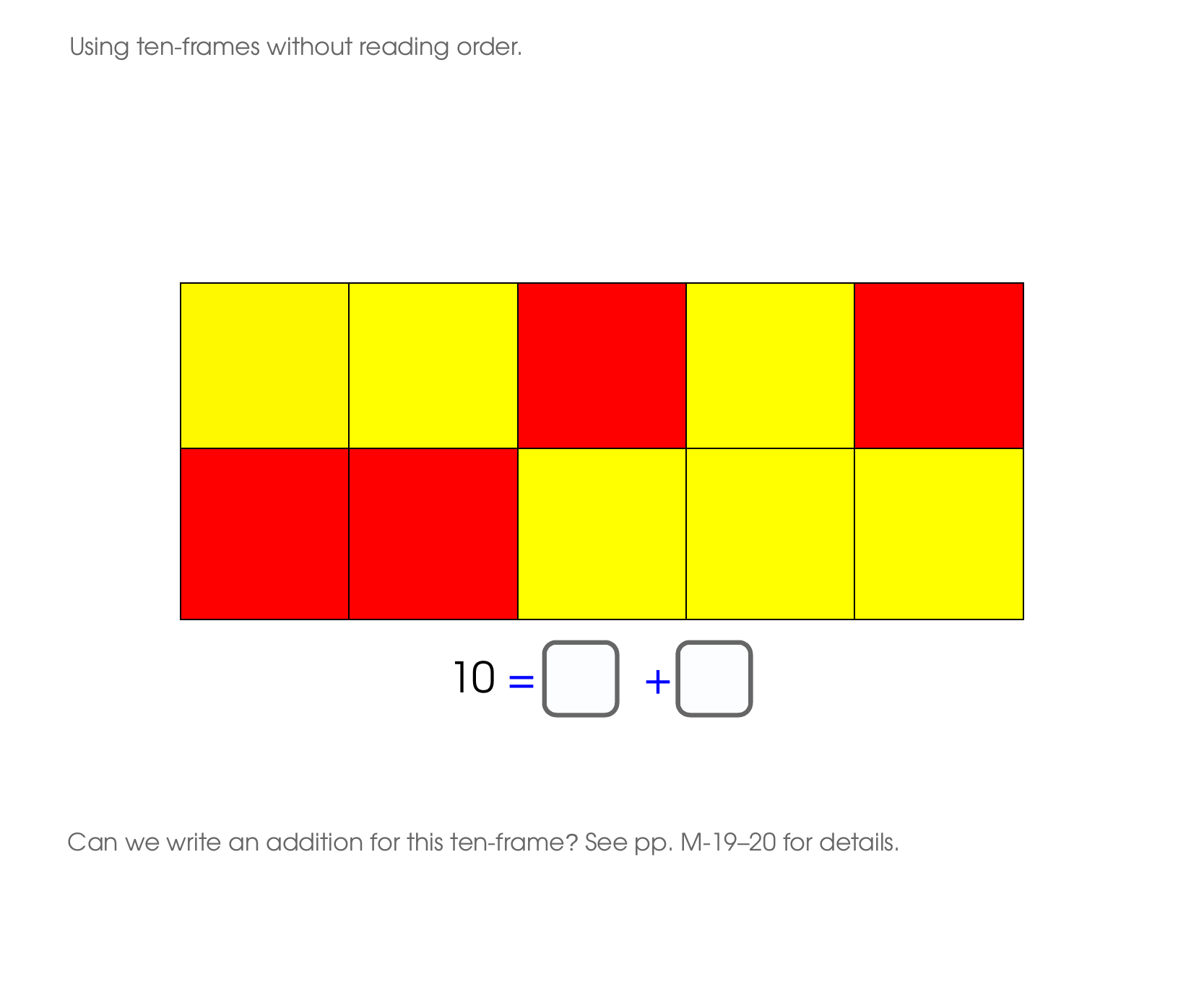

Using ten-frames without reading order.
|  |  |  |  |  |
| --- | --- | --- | --- | --- |
|  |  |  |  |  |

10 =         +
Can we write an addition for this ten-frame? See pp. M-19–20 for details.